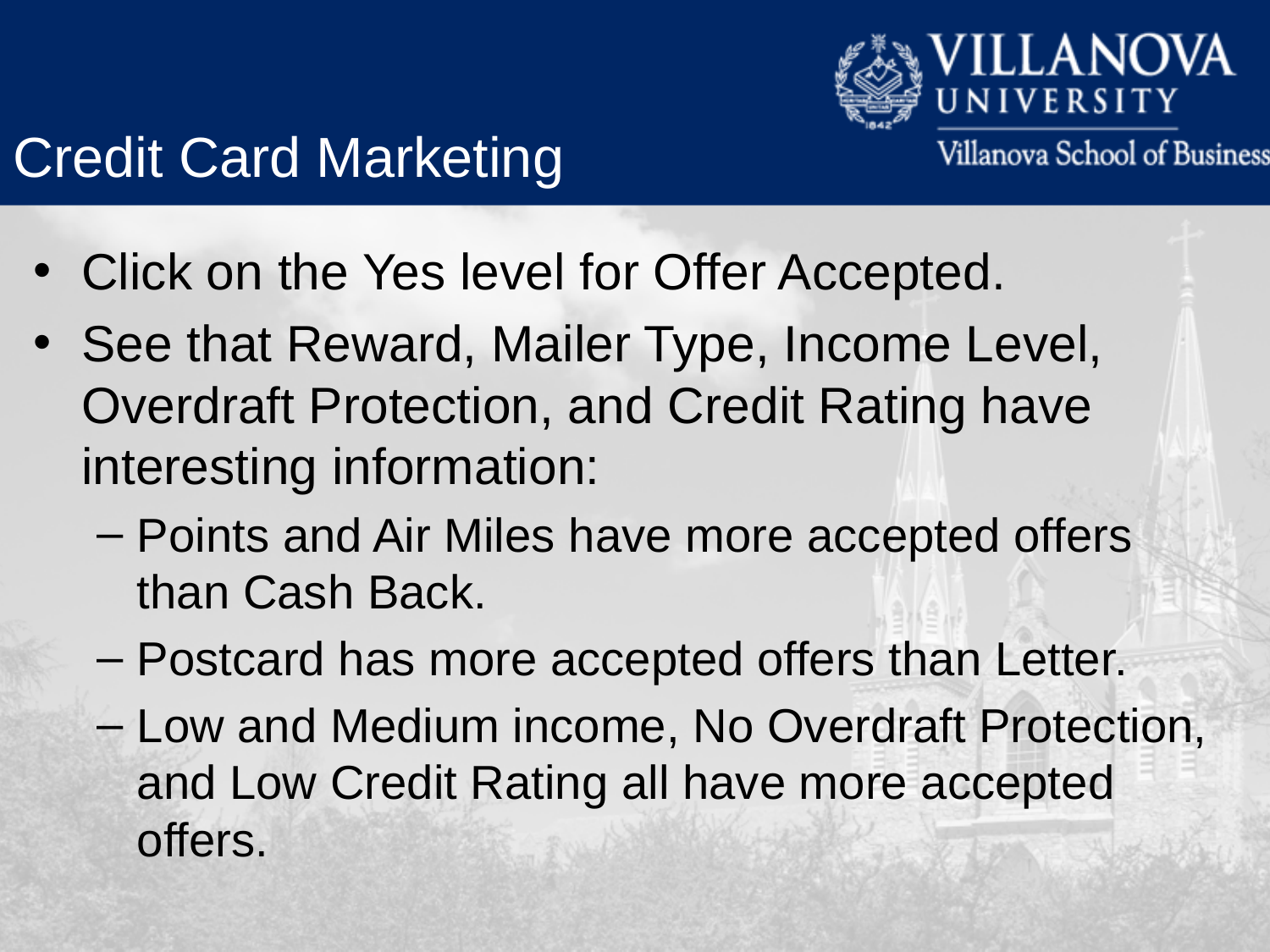

Credit Card Marketing
Click on the Yes level for Offer Accepted.
See that Reward, Mailer Type, Income Level, Overdraft Protection, and Credit Rating have interesting information:
Points and Air Miles have more accepted offers than Cash Back.
Postcard has more accepted offers than Letter.
Low and Medium income, No Overdraft Protection, and Low Credit Rating all have more accepted offers.